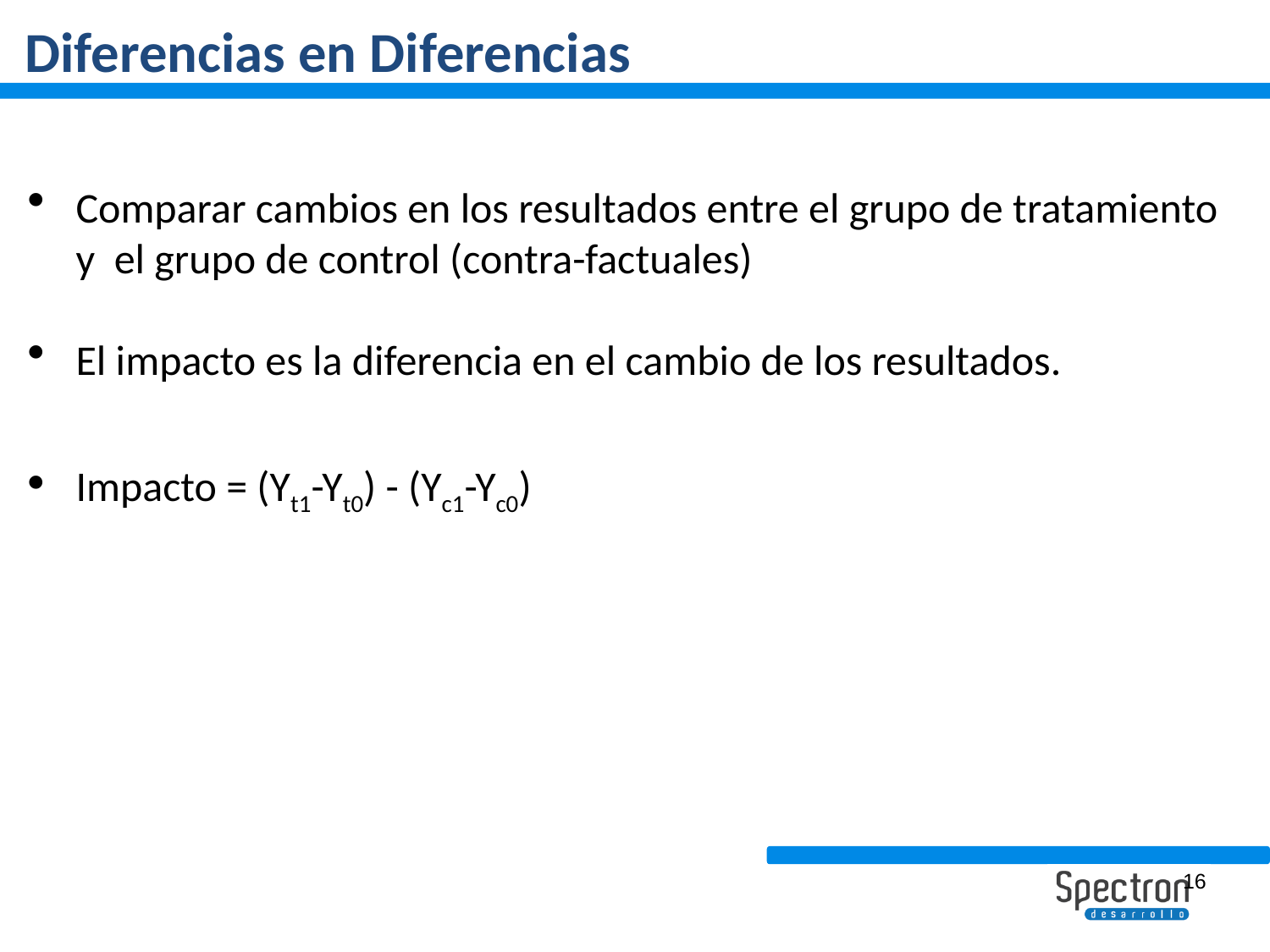

# Diferencias en Diferencias
Comparar cambios en los resultados entre el grupo de tratamiento y  el grupo de control (contra-factuales)

El impacto es la diferencia en el cambio de los resultados.

Impacto = (Yt1-Yt0) - (Yc1-Yc0)

16